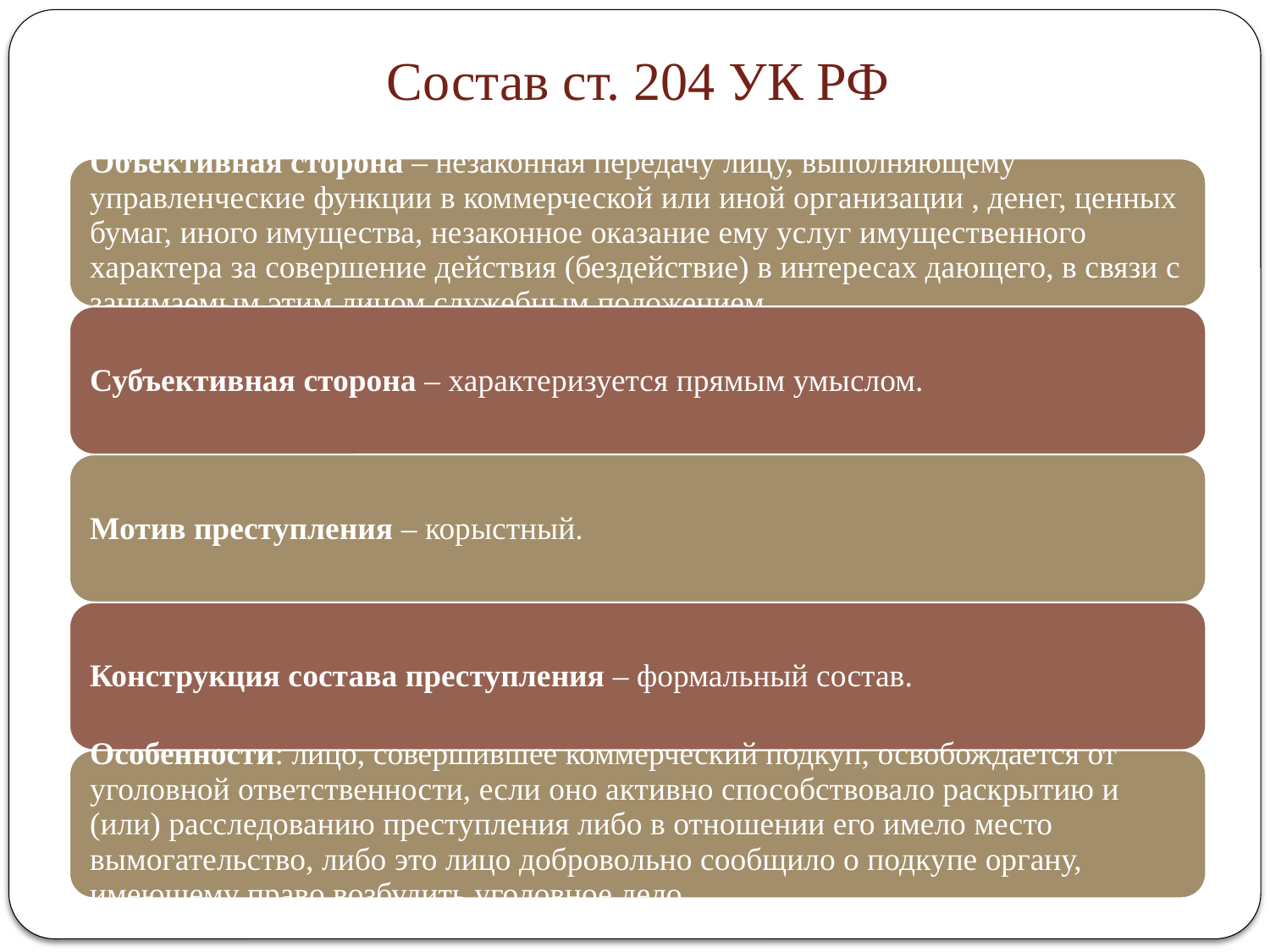

# Состав ст. 204 УК РФ
Объективная сторона – незаконная передачу лицу, выполняющему управленческие функции в коммерческой или иной организации , денег, ценных бумаг, иного имущества, незаконное оказание ему услуг имущественного характера за совершение действия (бездействие) в интересах дающего, в связи с занимаемым этим лицом служебным положением.
Субъективная сторона – характеризуется прямым умыслом.
Мотив преступления – корыстный.
Конструкция состава преступления – формальный состав.
Особенности: лицо, совершившее коммерческий подкуп, освобождается от уголовной ответственности, если оно активно способствовало раскрытию и (или) расследованию преступления либо в отношении его имело место вымогательство, либо это лицо добровольно сообщило о подкупе органу, имеющему право возбудить уголовное дело.